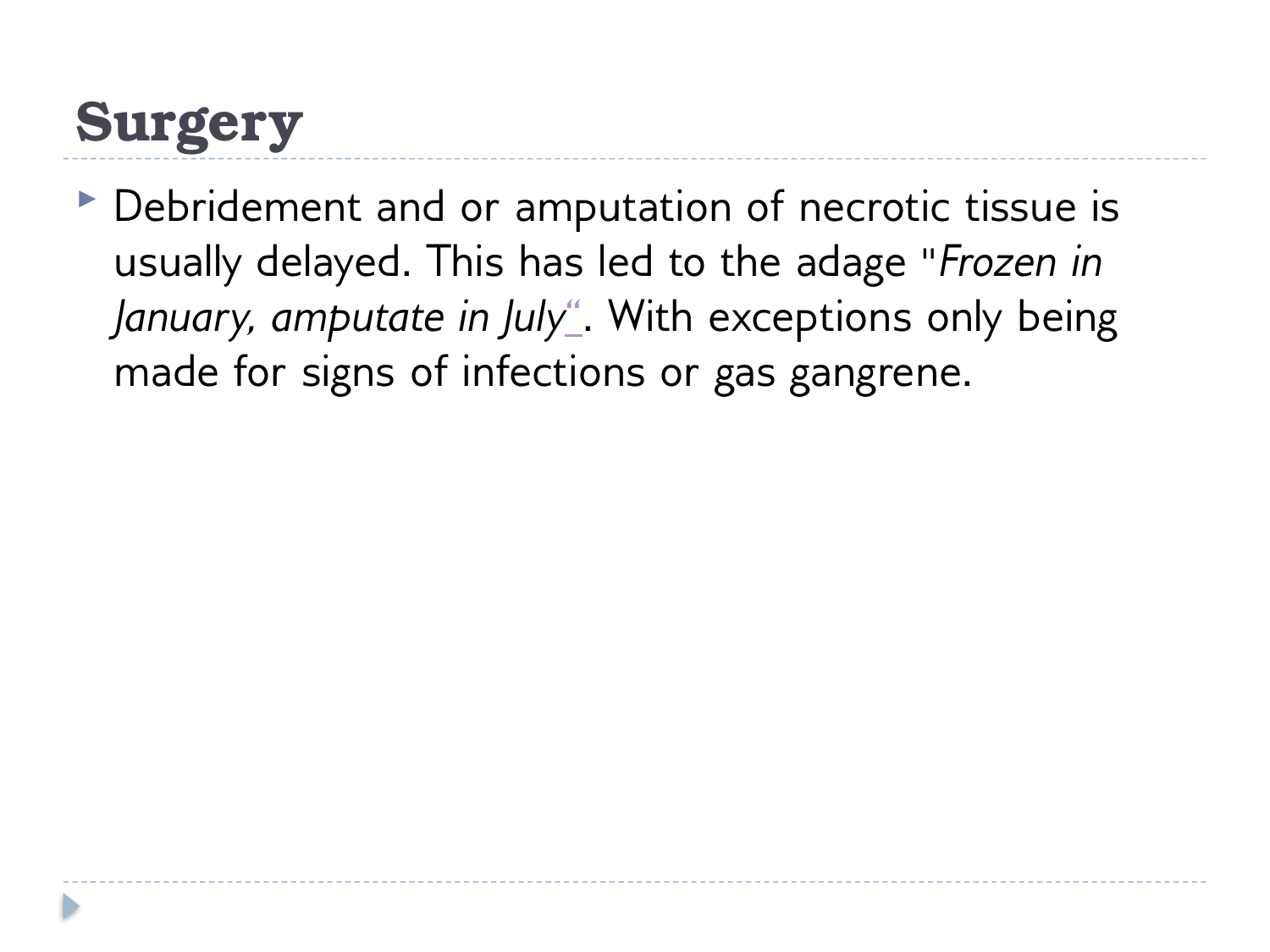

# Surgery
Debridement and or amputation of necrotic tissue is usually delayed. This has led to the adage "Frozen in January, amputate in July“. With exceptions only being made for signs of infections or gas gangrene.